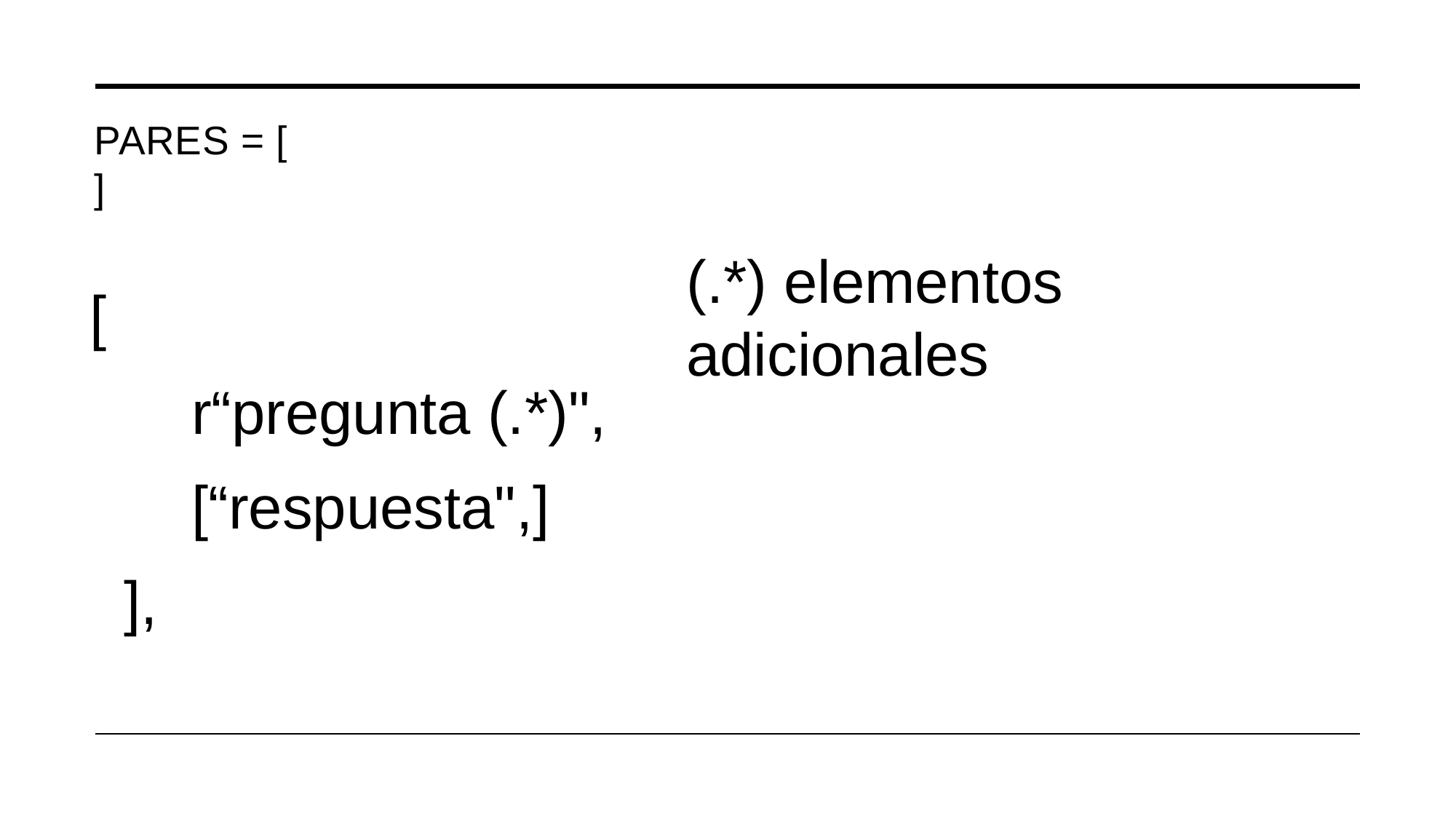

# pares = [ ]
(.*) elementos adicionales
    [
        r“pregunta (.*)",
        [“respuesta",]
    ],